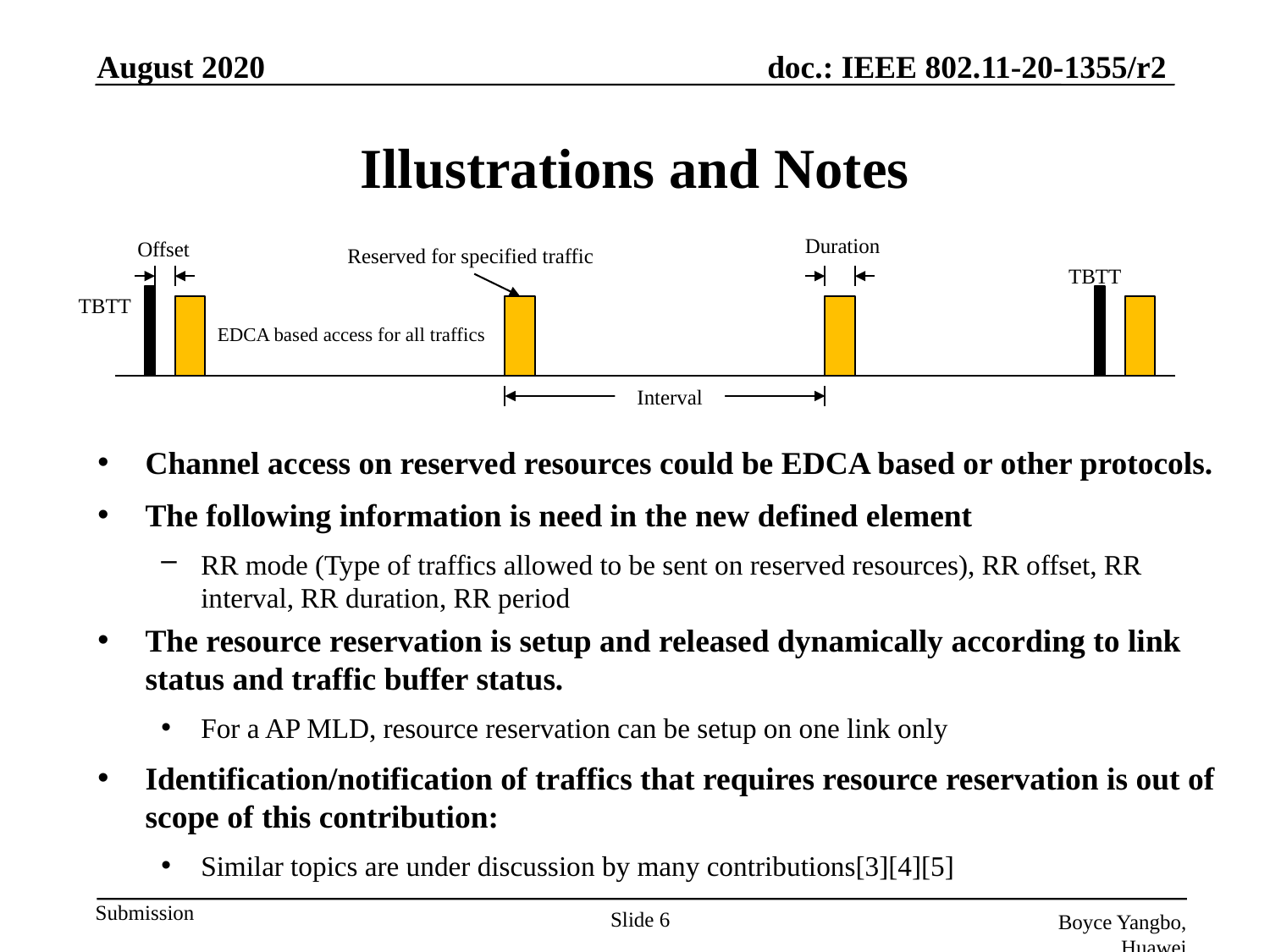

August 2020
# Illustrations and Notes
Duration
Offset
Reserved for specified traffic
TBTT
TBTT

EDCA based access for all traffics
Interval
Channel access on reserved resources could be EDCA based or other protocols.
The following information is need in the new defined element
RR mode (Type of traffics allowed to be sent on reserved resources), RR offset, RR interval, RR duration, RR period
The resource reservation is setup and released dynamically according to link status and traffic buffer status.
For a AP MLD, resource reservation can be setup on one link only
Identification/notification of traffics that requires resource reservation is out of scope of this contribution:
Similar topics are under discussion by many contributions[3][4][5]
Slide 6
Boyce Yangbo, Huawei